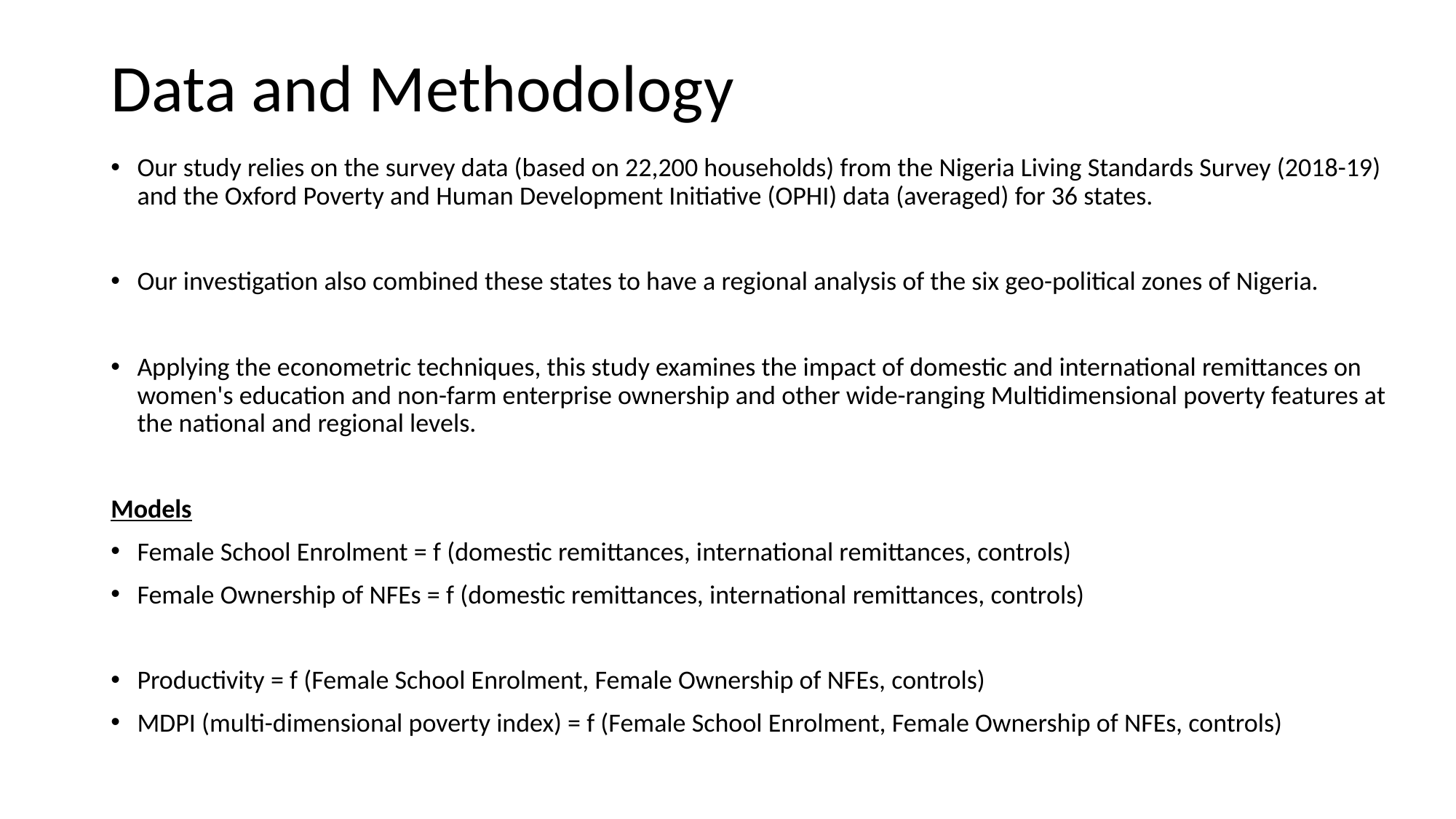

# Data and Methodology
Our study relies on the survey data (based on 22,200 households) from the Nigeria Living Standards Survey (2018-19) and the Oxford Poverty and Human Development Initiative (OPHI) data (averaged) for 36 states.

Our investigation also combined these states to have a regional analysis of the six geo-political zones of Nigeria.

Applying the econometric techniques, this study examines the impact of domestic and international remittances on women's education and non-farm enterprise ownership and other wide-ranging Multidimensional poverty features at the national and regional levels.

Models
Female School Enrolment = f (domestic remittances, international remittances, controls)
Female Ownership of NFEs = f (domestic remittances, international remittances, controls)

Productivity = f (Female School Enrolment, Female Ownership of NFEs, controls)
MDPI (multi-dimensional poverty index) = f (Female School Enrolment, Female Ownership of NFEs, controls)